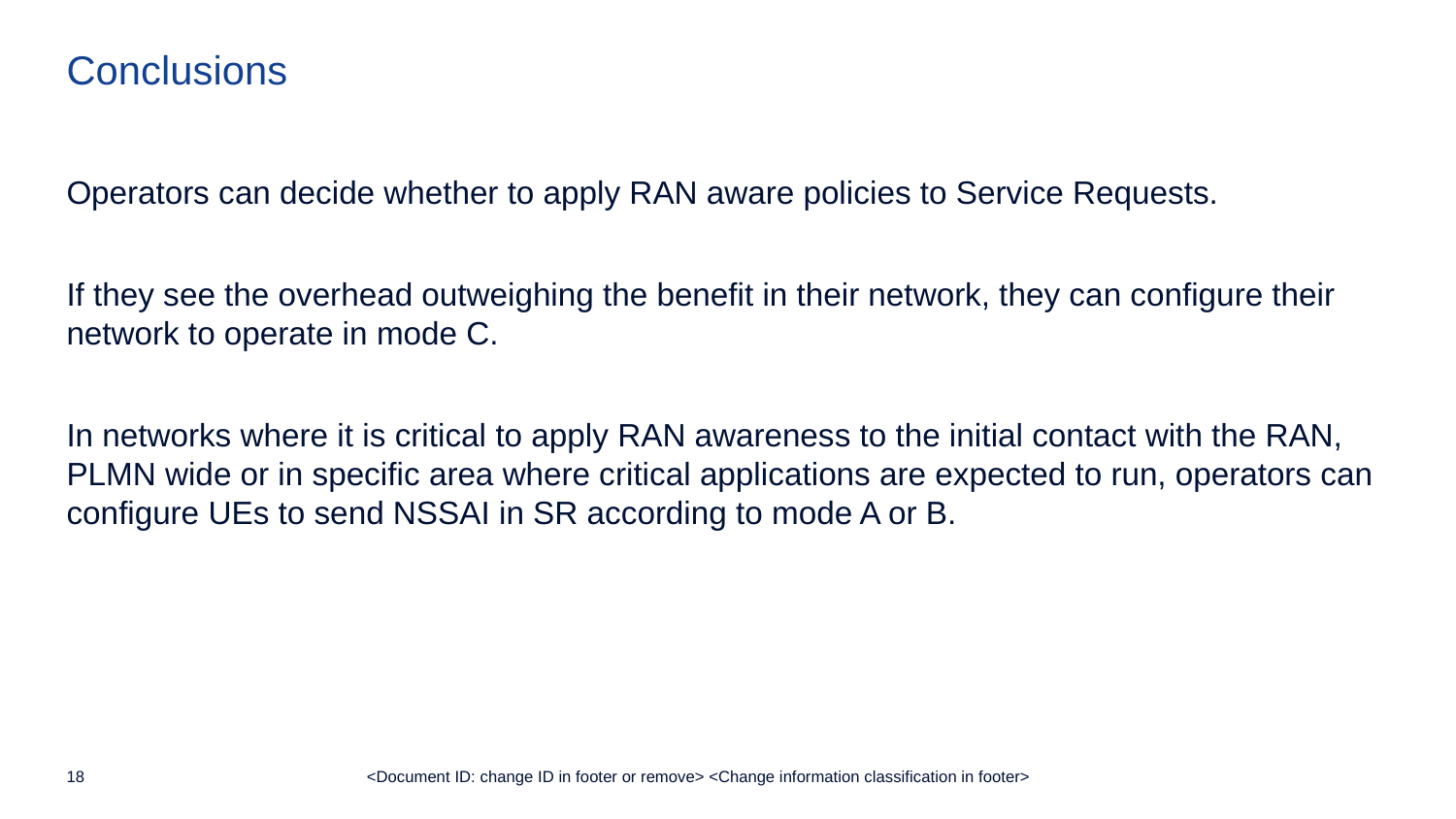

Conclusions
Operators can decide whether to apply RAN aware policies to Service Requests.

If they see the overhead outweighing the benefit in their network, they can configure their network to operate in mode C.

In networks where it is critical to apply RAN awareness to the initial contact with the RAN, PLMN wide or in specific area where critical applications are expected to run, operators can configure UEs to send NSSAI in SR according to mode A or B.
<Document ID: change ID in footer or remove> <Change information classification in footer>